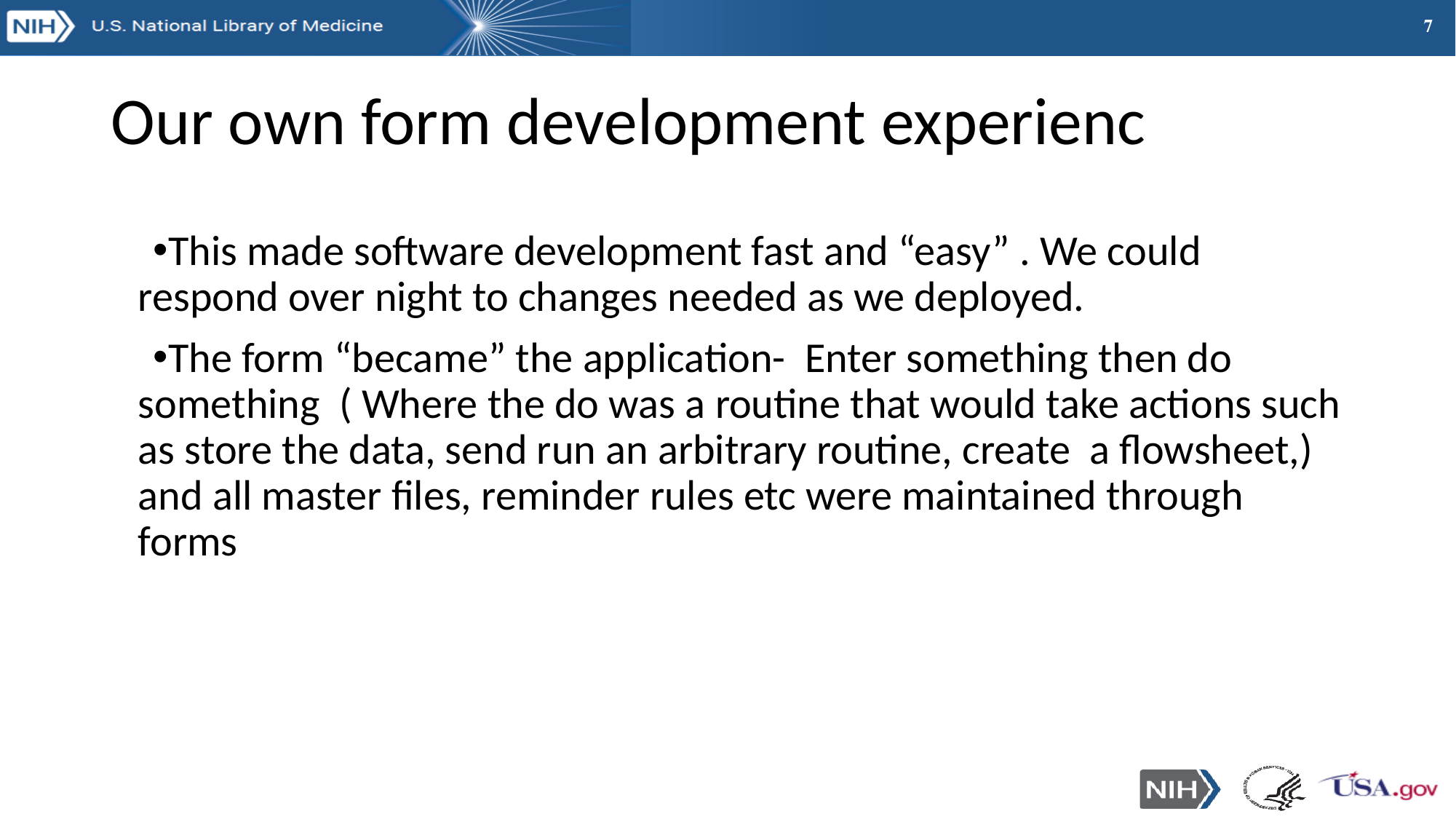

# Our own form development experienc
This made software development fast and “easy” . We could respond over night to changes needed as we deployed.
The form “became” the application-  Enter something then do something  ( Where the do was a routine that would take actions such as store the data, send run an arbitrary routine, create  a flowsheet,) and all master files, reminder rules etc were maintained through forms